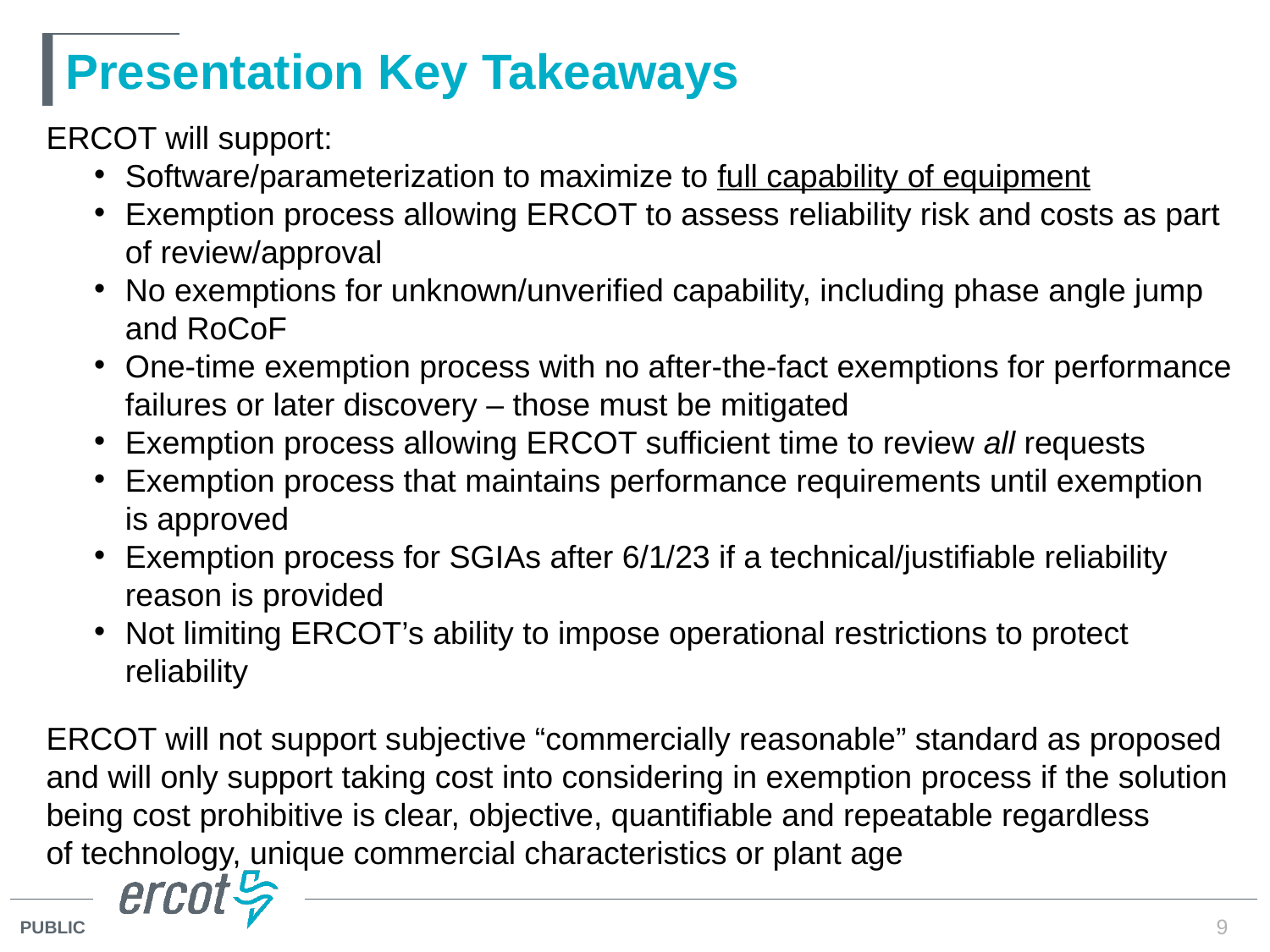

# Presentation Key Takeaways
ERCOT will support:
Software/parameterization to maximize to full capability of equipment
Exemption process allowing ERCOT to assess reliability risk and costs as part of review/approval
No exemptions for unknown/unverified capability, including phase angle jump and RoCoF
One-time exemption process with no after-the-fact exemptions for performance failures or later discovery – those must be mitigated
Exemption process allowing ERCOT sufficient time to review all requests
Exemption process that maintains performance requirements until exemption is approved
Exemption process for SGIAs after 6/1/23 if a technical/justifiable reliability reason is provided
Not limiting ERCOT’s ability to impose operational restrictions to protect reliability

ERCOT will not support subjective “commercially reasonable” standard as proposed and will only support taking cost into considering in exemption process if the solution being cost prohibitive is clear, objective, quantifiable and repeatable regardless of technology, unique commercial characteristics or plant age
9